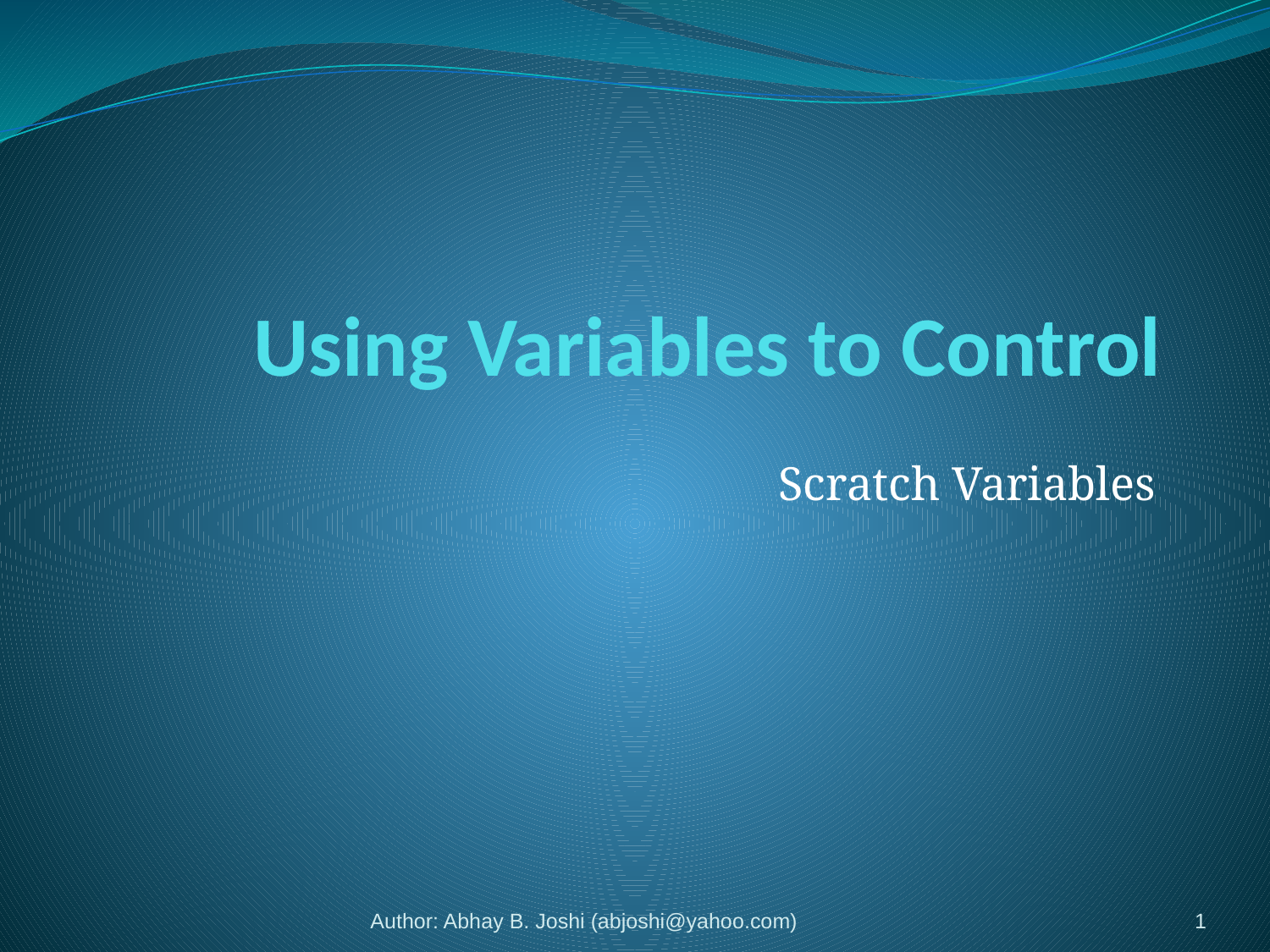

# Using Variables to Control
Scratch Variables
Author: Abhay B. Joshi (abjoshi@yahoo.com)
1